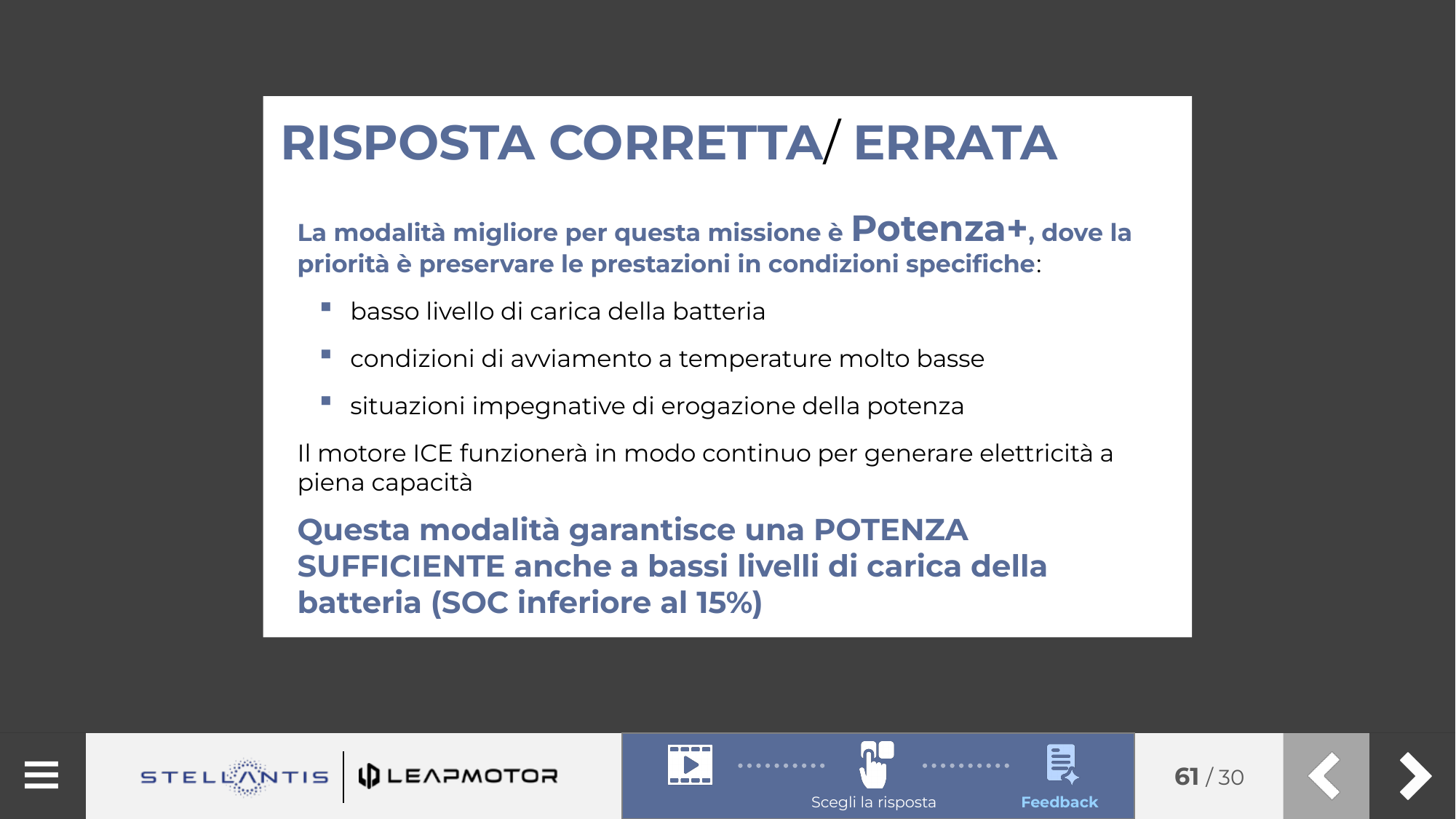

Risposta corretta/ errata
La modalità migliore per questa missione è Potenza+, dove la priorità è preservare le prestazioni in condizioni specifiche:
basso livello di carica della batteria
condizioni di avviamento a temperature molto basse
situazioni impegnative di erogazione della potenza
Il motore ICE funzionerà in modo continuo per generare elettricità a piena capacità
Questa modalità garantisce una POTENZA SUFFICIENTE anche a bassi livelli di carica della batteria (SOC inferiore al 15%)